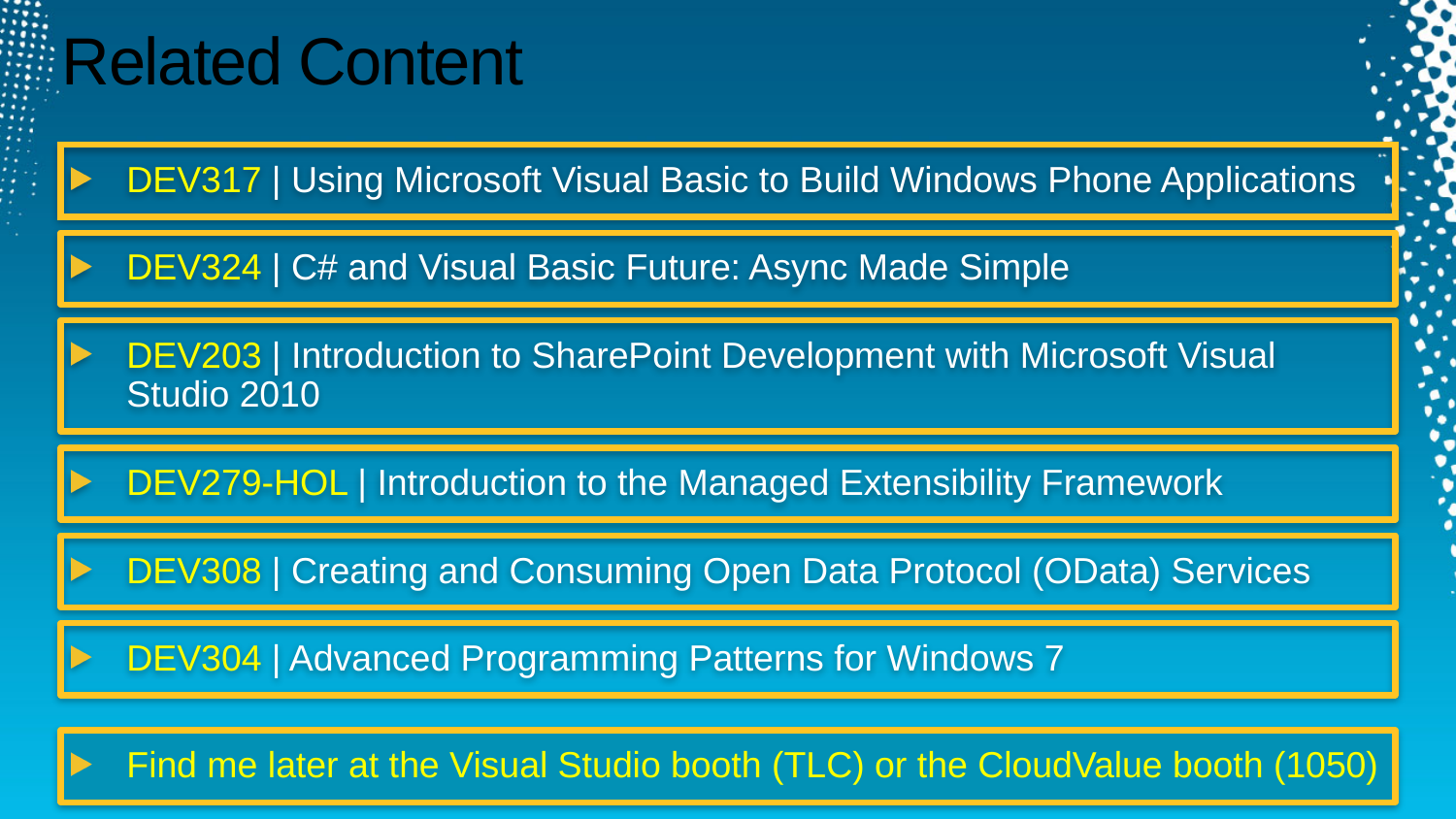

# Related Content
DEV317 | Using Microsoft Visual Basic to Build Windows Phone Applications
DEV324 | C# and Visual Basic Future: Async Made Simple
DEV203 | Introduction to SharePoint Development with Microsoft Visual Studio 2010
DEV279-HOL | Introduction to the Managed Extensibility Framework
DEV308 | Creating and Consuming Open Data Protocol (OData) Services
DEV304 | Advanced Programming Patterns for Windows 7
Find me later at the Visual Studio booth (TLC) or the CloudValue booth (1050)